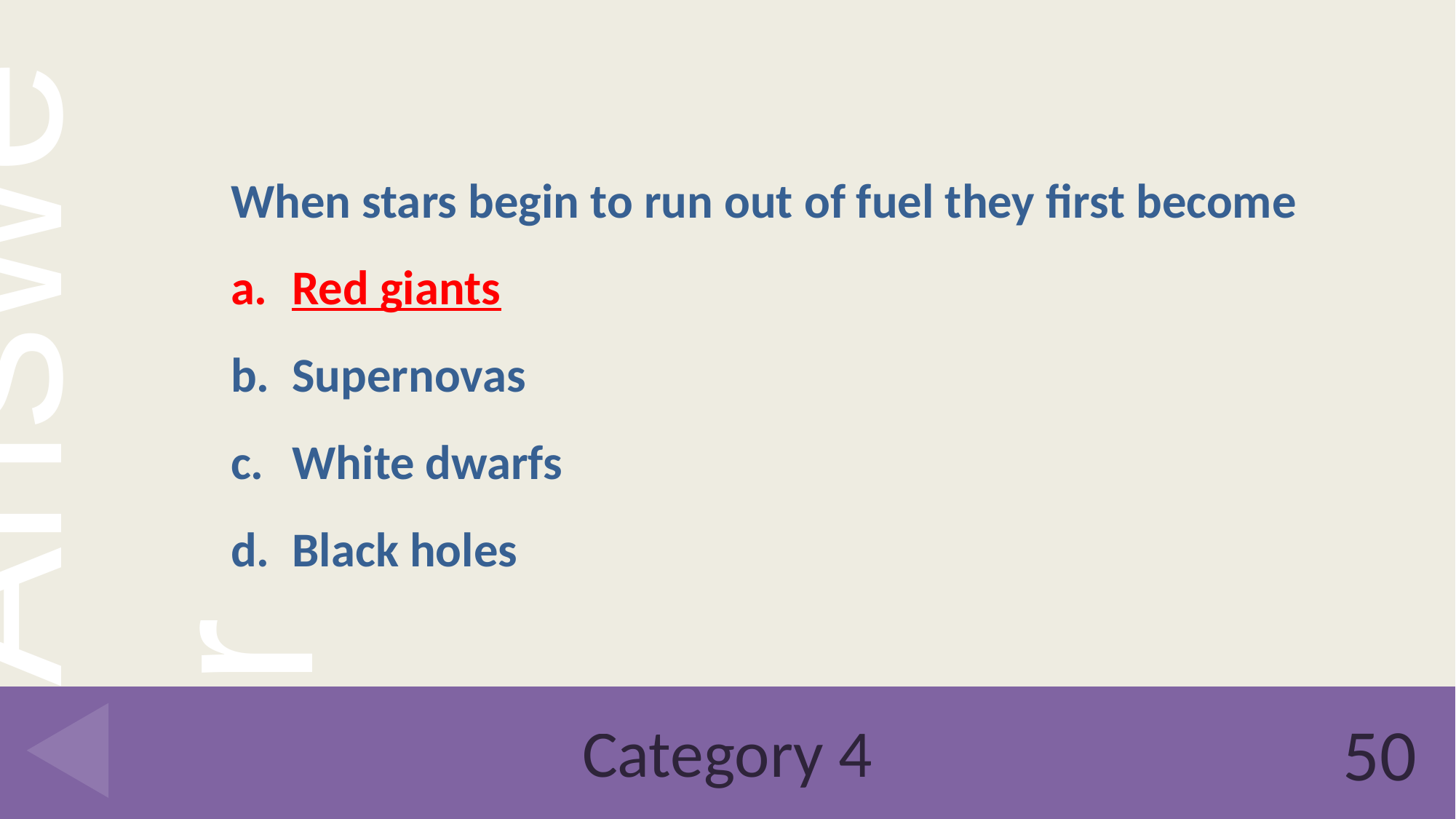

When stars begin to run out of fuel they first become
Red giants
Supernovas
White dwarfs
Black holes
# Category 4
50